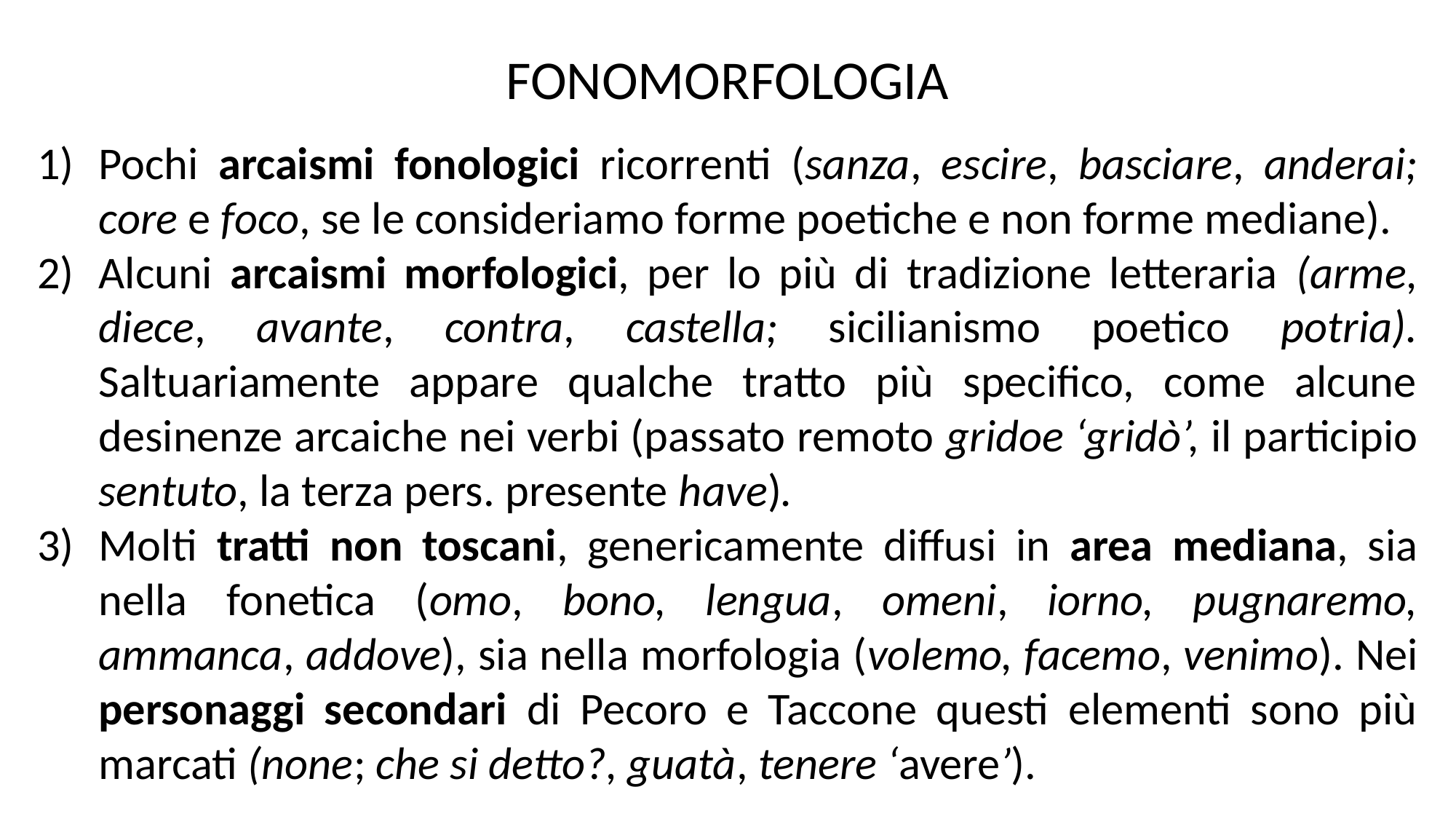

FONOMORFOLOGIA
Pochi arcaismi fonologici ricorrenti (sanza, escire, basciare, anderai; core e foco, se le consideriamo forme poetiche e non forme mediane).
Alcuni arcaismi morfologici, per lo più di tradizione letteraria (arme, diece, avante, contra, castella; sicilianismo poetico potria). Saltuariamente appare qualche tratto più specifico, come alcune desinenze arcaiche nei verbi (passato remoto gridoe ‘gridò’, il participio sentuto, la terza pers. presente have).
Molti tratti non toscani, genericamente diffusi in area mediana, sia nella fonetica (omo, bono, lengua, omeni, iorno, pugnaremo, ammanca, addove), sia nella morfologia (volemo, facemo, venimo). Nei personaggi secondari di Pecoro e Taccone questi elementi sono più marcati (none; che si detto?, guatà, tenere ‘avere’).